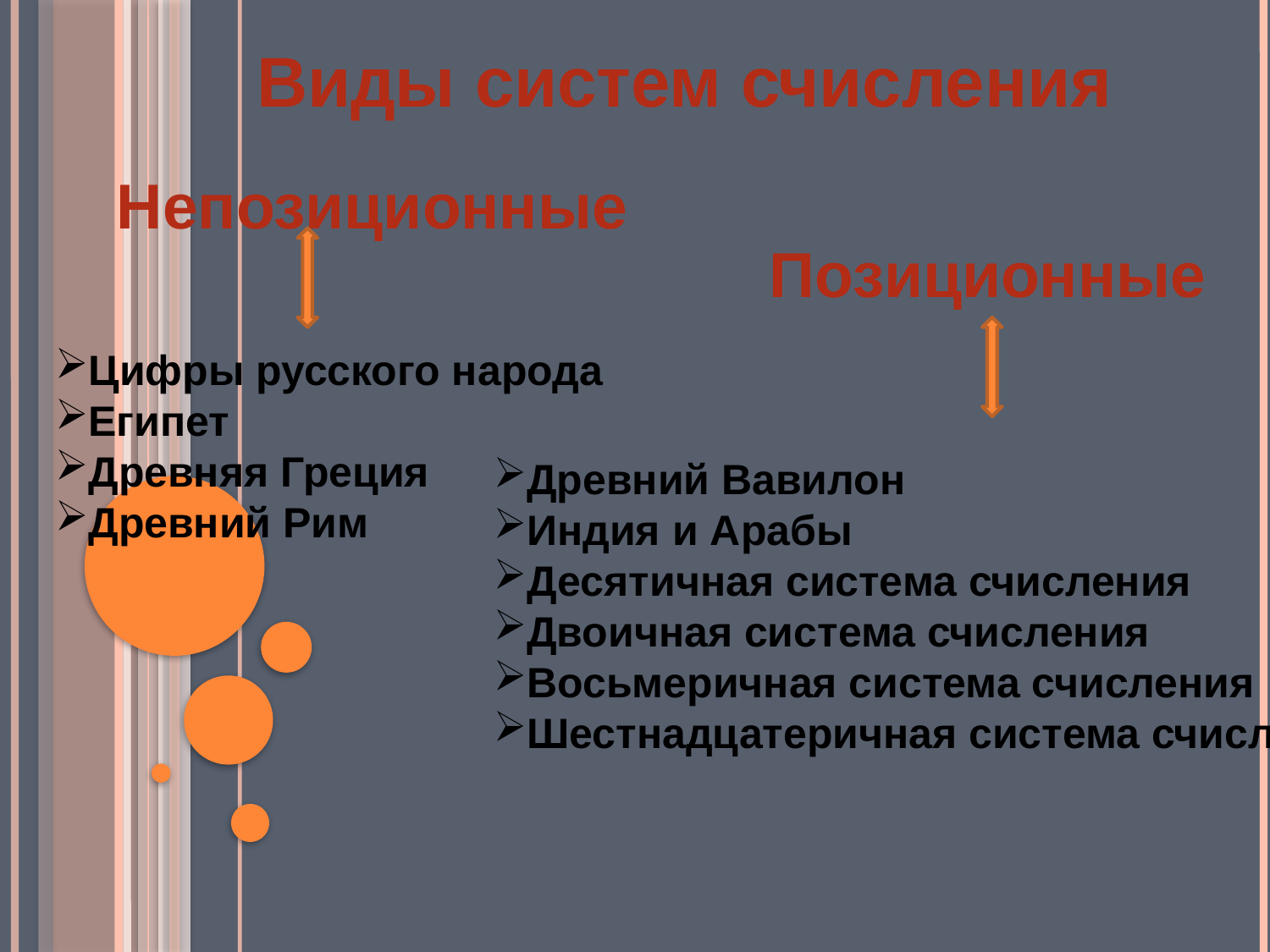

Виды систем счисления
Непозиционные

Позиционные

Цифры русского народа
Египет
Древняя Греция
Древний Рим
Древний Вавилон
Индия и Арабы
Десятичная система счисления
Двоичная система счисления
Восьмеричная система счисления
Шестнадцатеричная система счисления